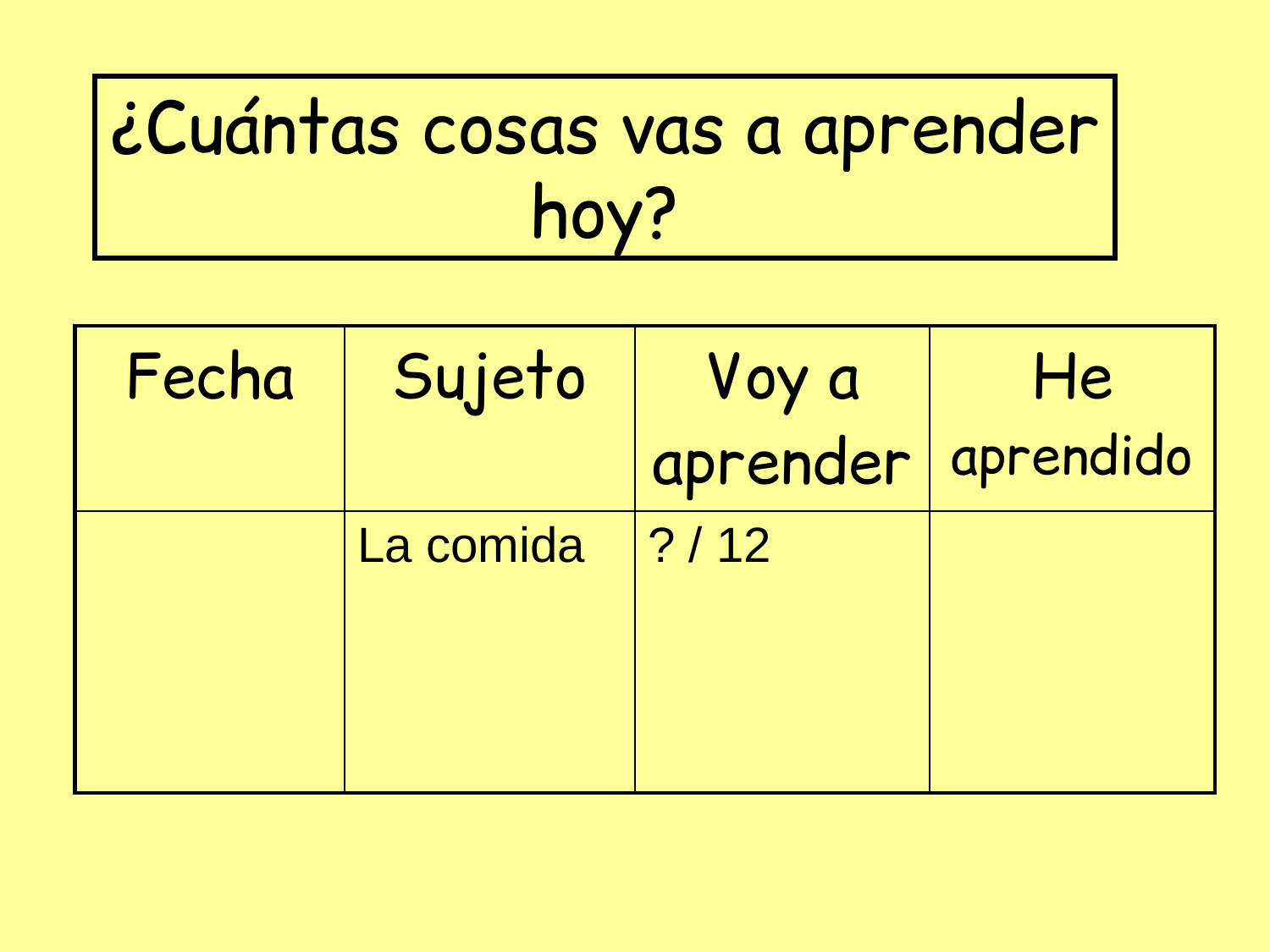

¿Cuántas cosas vas a aprender hoy?
| Fecha | Sujeto | Voy a aprender | He aprendido |
| --- | --- | --- | --- |
|  | La comida | ? / 12 |  |